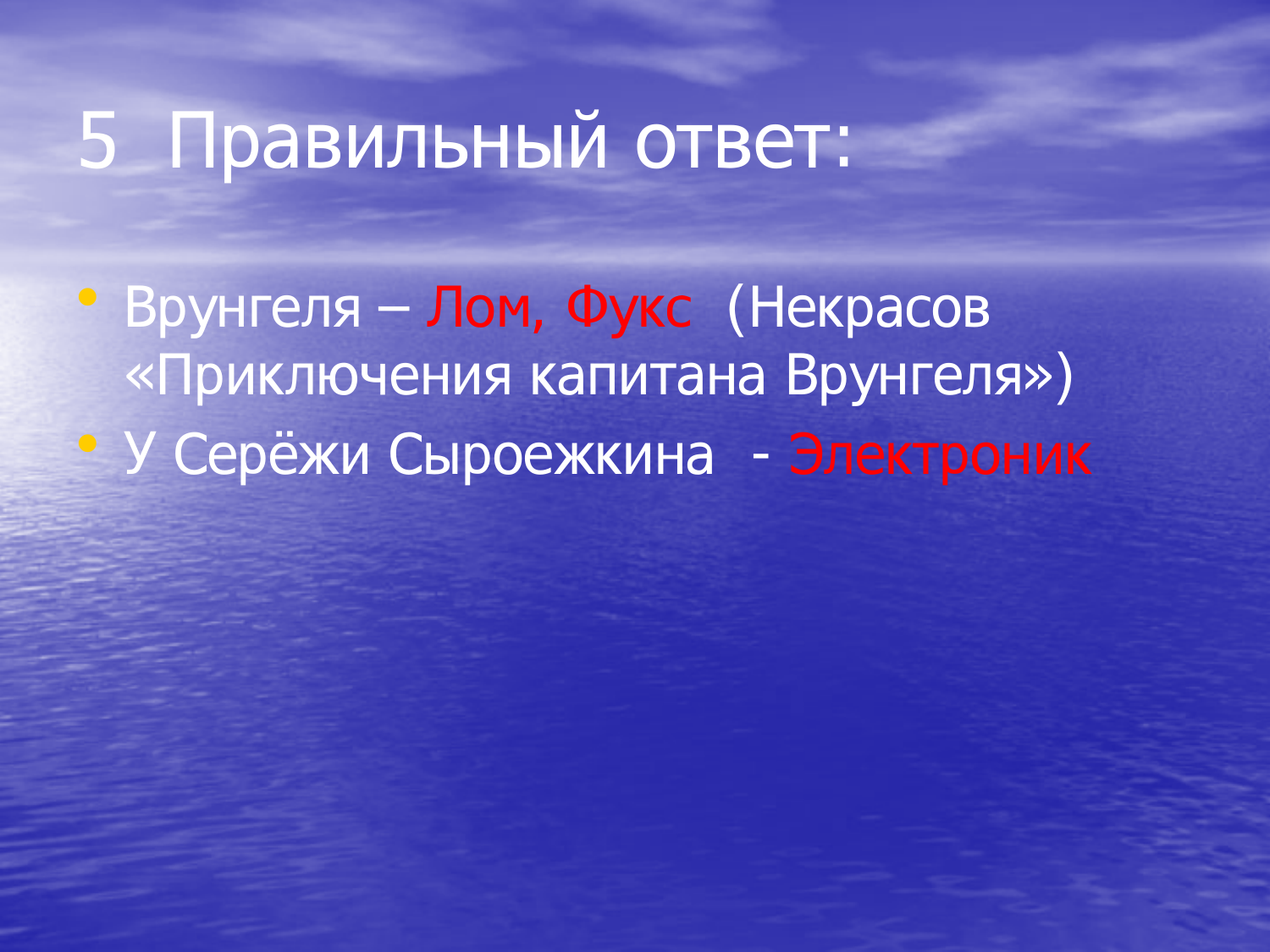

# 5  Правильный ответ:
Врунгеля – Лом, Фукс  (Некрасов «Приключения капитана Врунгеля»)
У Серёжи Сыроежкина  - Электроник